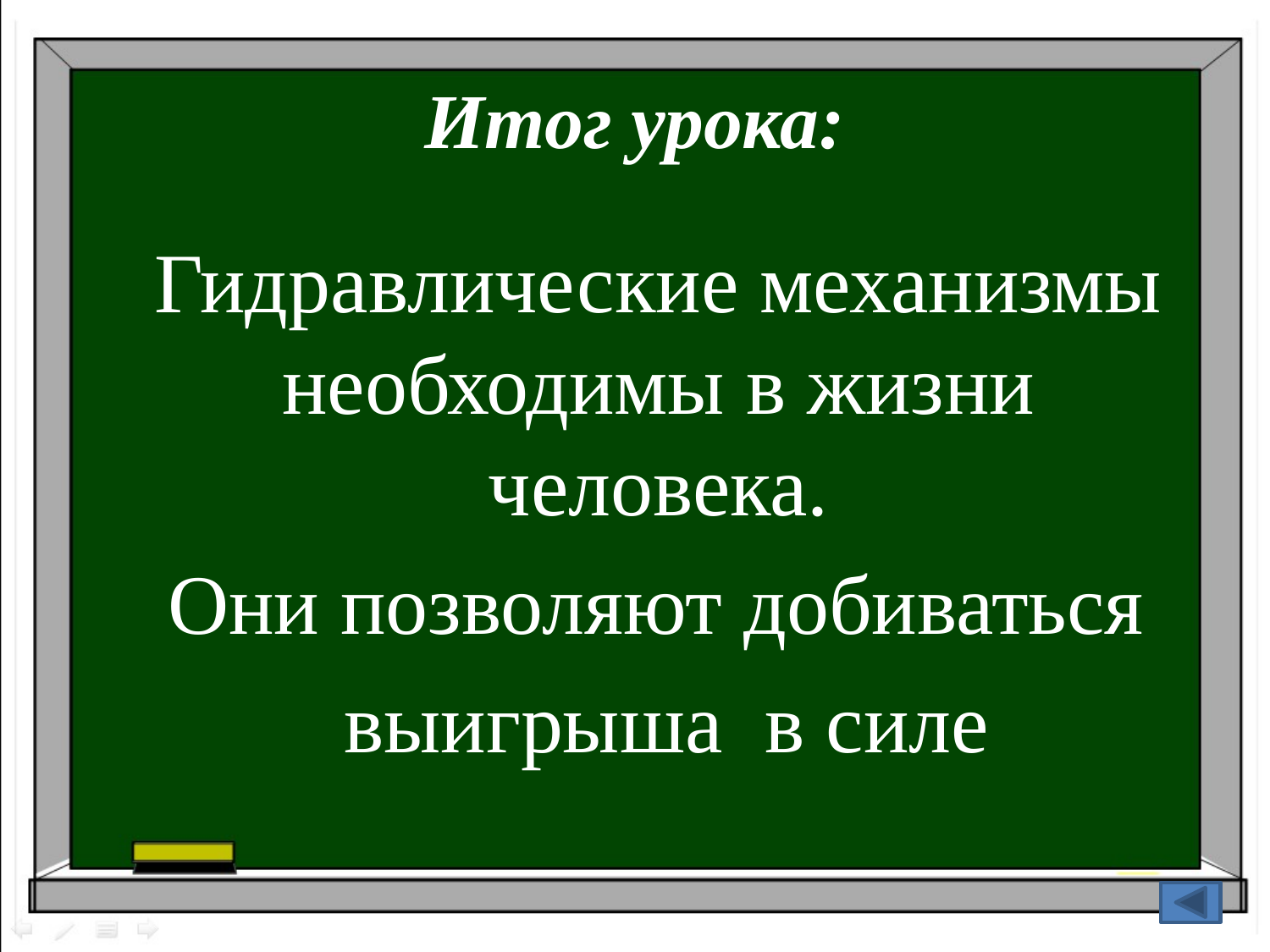

# Итог урока:
   Гидравлические механизмы необходимы в жизни человека.
   Они позволяют добиваться
   выигрыша  в силе
19